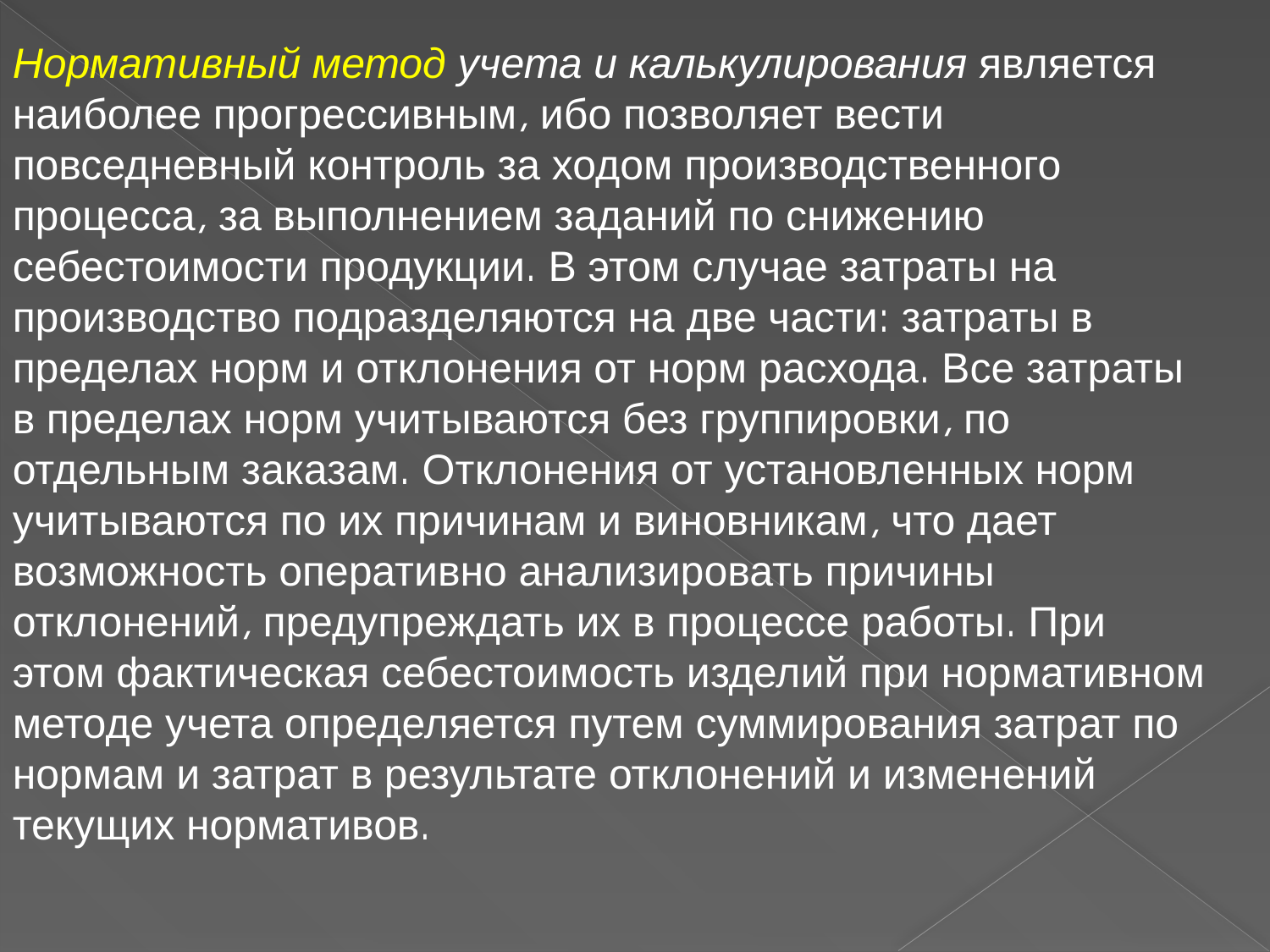

Нормативный метод учета и калькулирования является наиболее прогрессивным, ибо позволяет вести повседневный контроль за ходом производственного процесса, за выполнением заданий по снижению себестоимости продукции. В этом случае затраты на производство подразделяются на две части: затраты в пределах норм и отклонения от норм расхода. Все затраты в пределах норм учитываются без группировки, по отдельным заказам. Отклонения от установленных норм учитываются по их причинам и виновникам, что дает возможность оперативно анализировать причины отклонений, предупреждать их в процессе работы. При этом фактическая себестоимость изделий при нормативном методе учета определяется путем суммирования затрат по нормам и затрат в результате отклонений и изменений текущих нормативов.